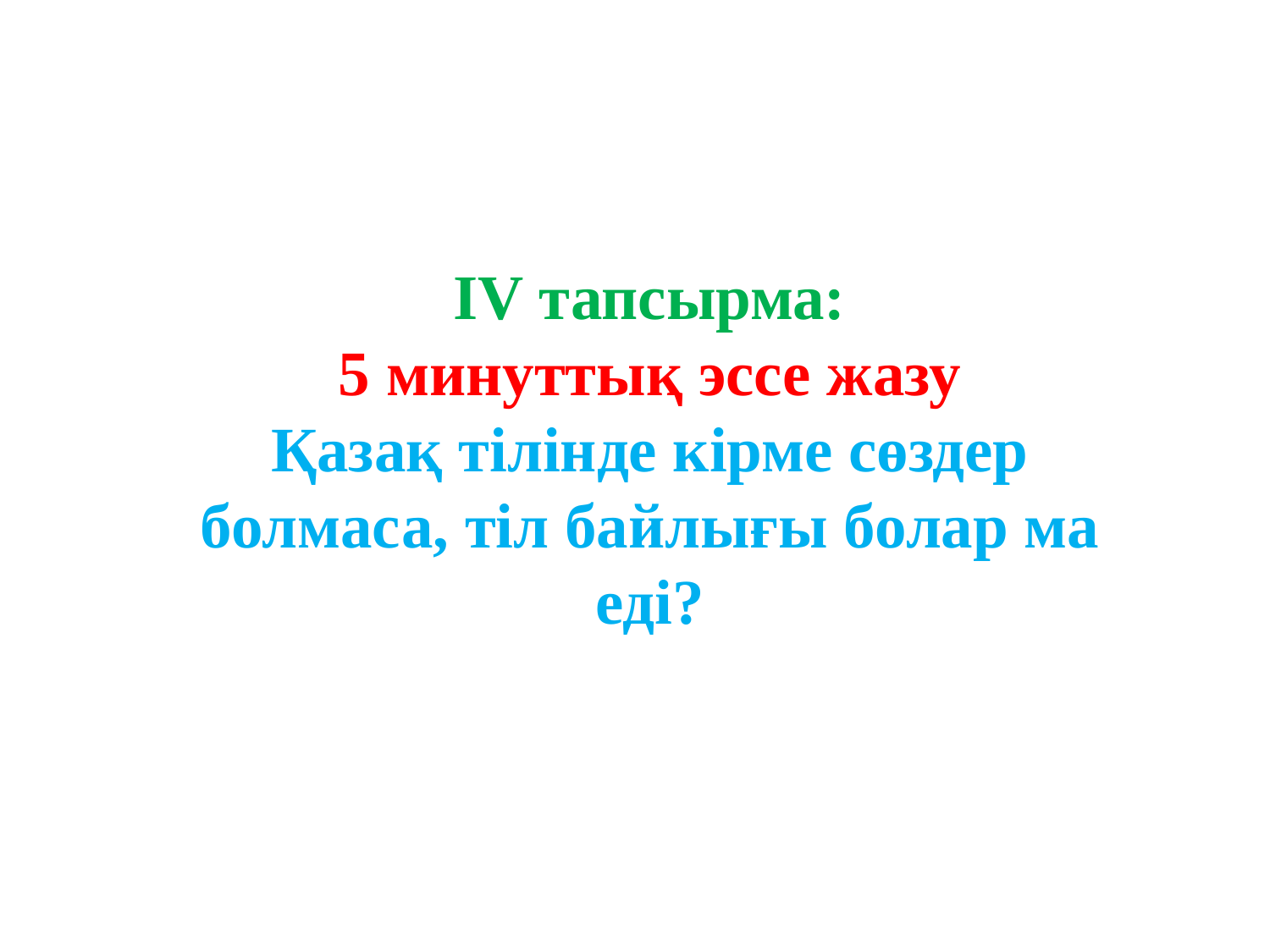

IV тапсырма:
5 минуттық эссе жазу
Қазақ тілінде кірме сөздер болмаса, тіл байлығы болар ма еді?